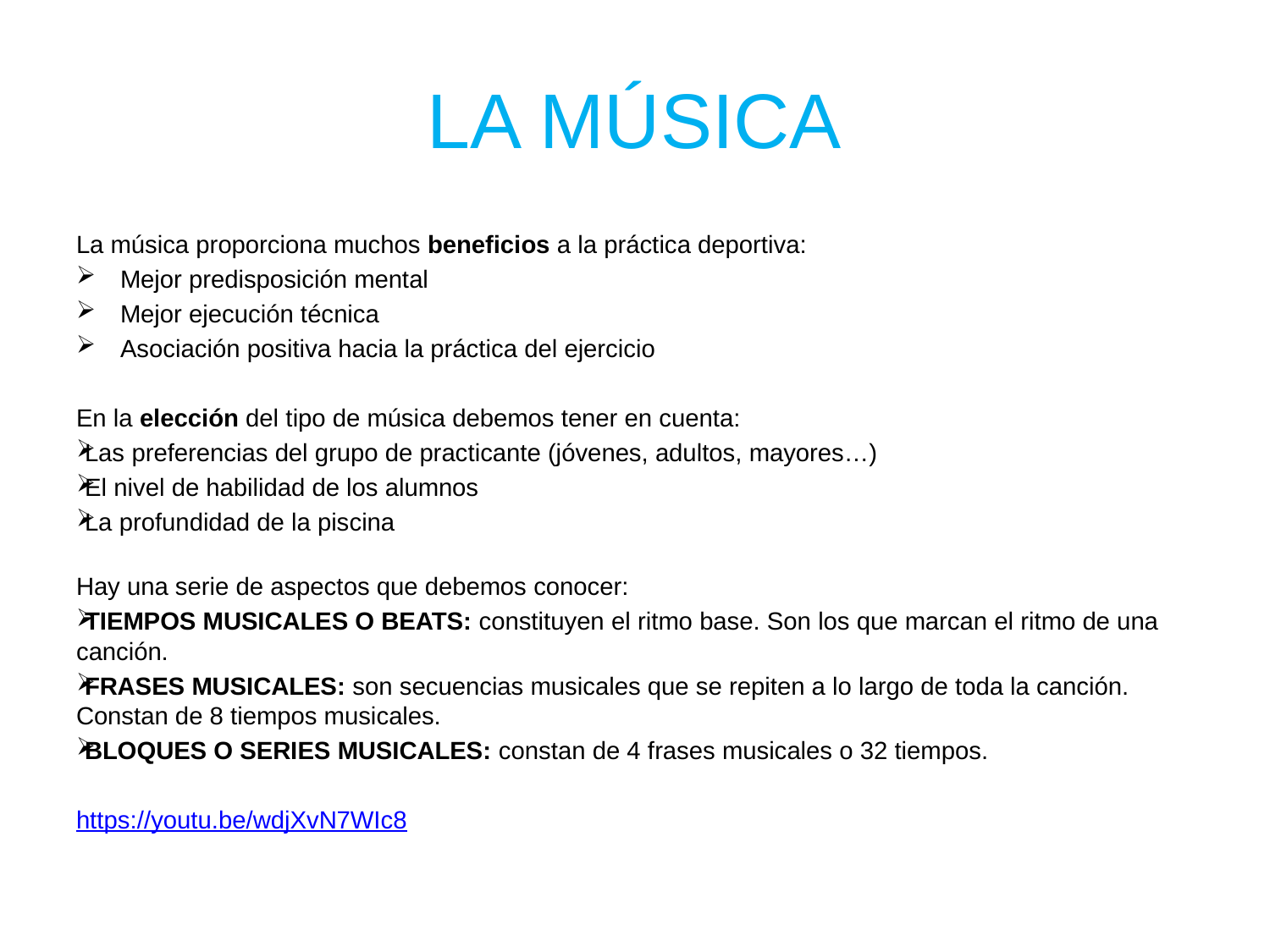

# LA MÚSICA
La música proporciona muchos beneficios a la práctica deportiva:
Mejor predisposición mental
Mejor ejecución técnica
Asociación positiva hacia la práctica del ejercicio

En la elección del tipo de música debemos tener en cuenta:
Las preferencias del grupo de practicante (jóvenes, adultos, mayores…)
El nivel de habilidad de los alumnos
La profundidad de la piscina
Hay una serie de aspectos que debemos conocer:
TIEMPOS MUSICALES O BEATS: constituyen el ritmo base. Son los que marcan el ritmo de una canción.
FRASES MUSICALES: son secuencias musicales que se repiten a lo largo de toda la canción. Constan de 8 tiempos musicales.
BLOQUES O SERIES MUSICALES: constan de 4 frases musicales o 32 tiempos.

https://youtu.be/wdjXvN7WIc8